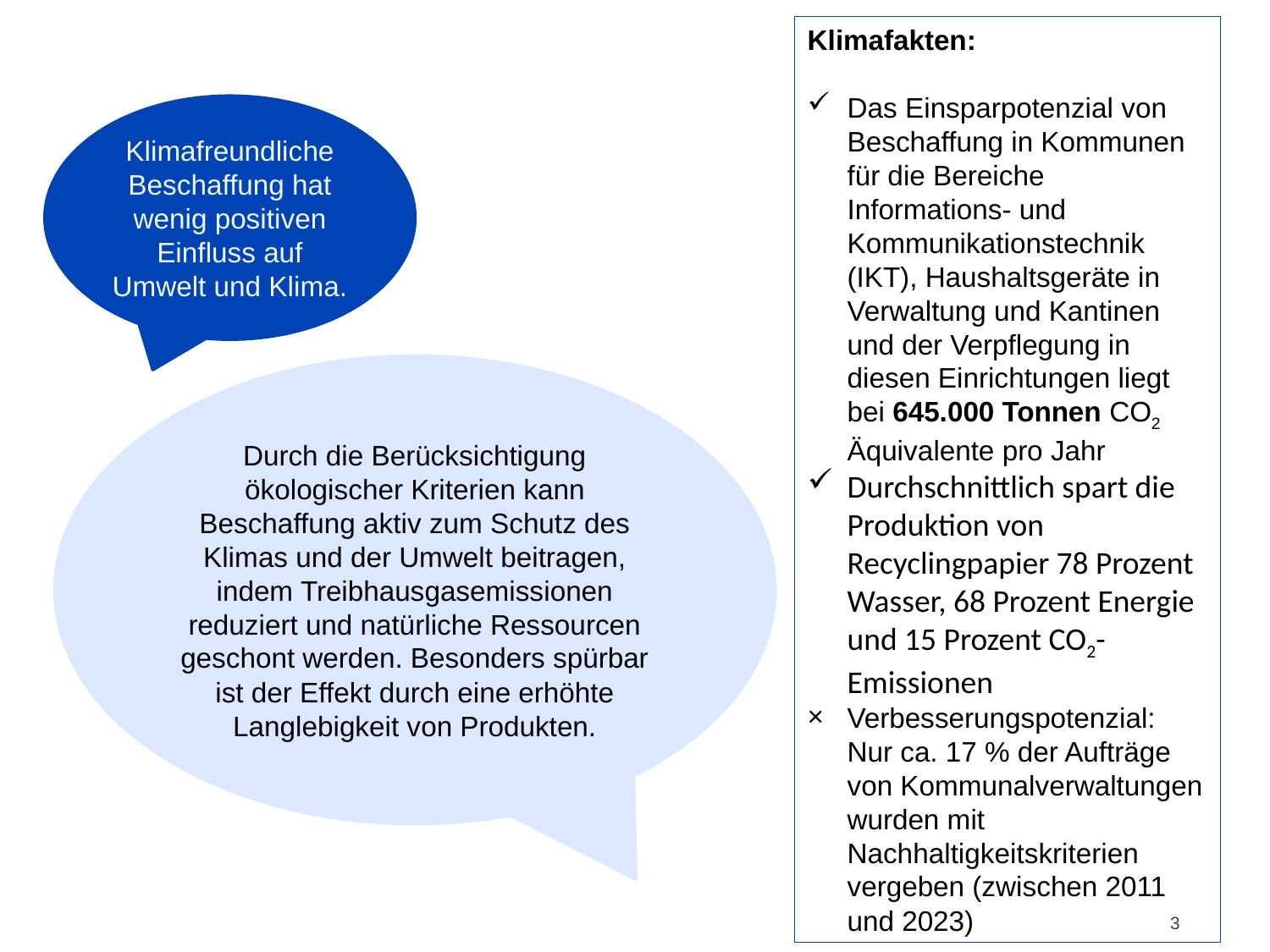

Klimafakten:

Das Einsparpotenzial von Beschaffung in Kommunen für die Bereiche Informations- und Kommunikationstechnik (IKT), Haushaltsgeräte in Verwaltung und Kantinen und der Verpflegung in diesen Einrichtungen liegt bei 645.000 Tonnen CO2 Äquivalente pro Jahr
Durchschnittlich spart die Produktion von Recyclingpapier 78 Prozent Wasser, 68 Prozent Energie und 15 Prozent CO2-Emissionen
Verbesserungspotenzial: Nur ca. 17 % der Aufträge von Kommunalverwaltungen wurden mit Nachhaltigkeitskriterien vergeben (zwischen 2011 und 2023)
Klimafreundliche Beschaffung hat wenig positiven Einfluss auf Umwelt und Klima.
Durch die Berücksichtigung ökologischer Kriterien kann Beschaffung aktiv zum Schutz des Klimas und der Umwelt beitragen, indem Treibhausgasemissionen reduziert und natürliche Ressourcen geschont werden. Besonders spürbar ist der Effekt durch eine erhöhte Langlebigkeit von Produkten.